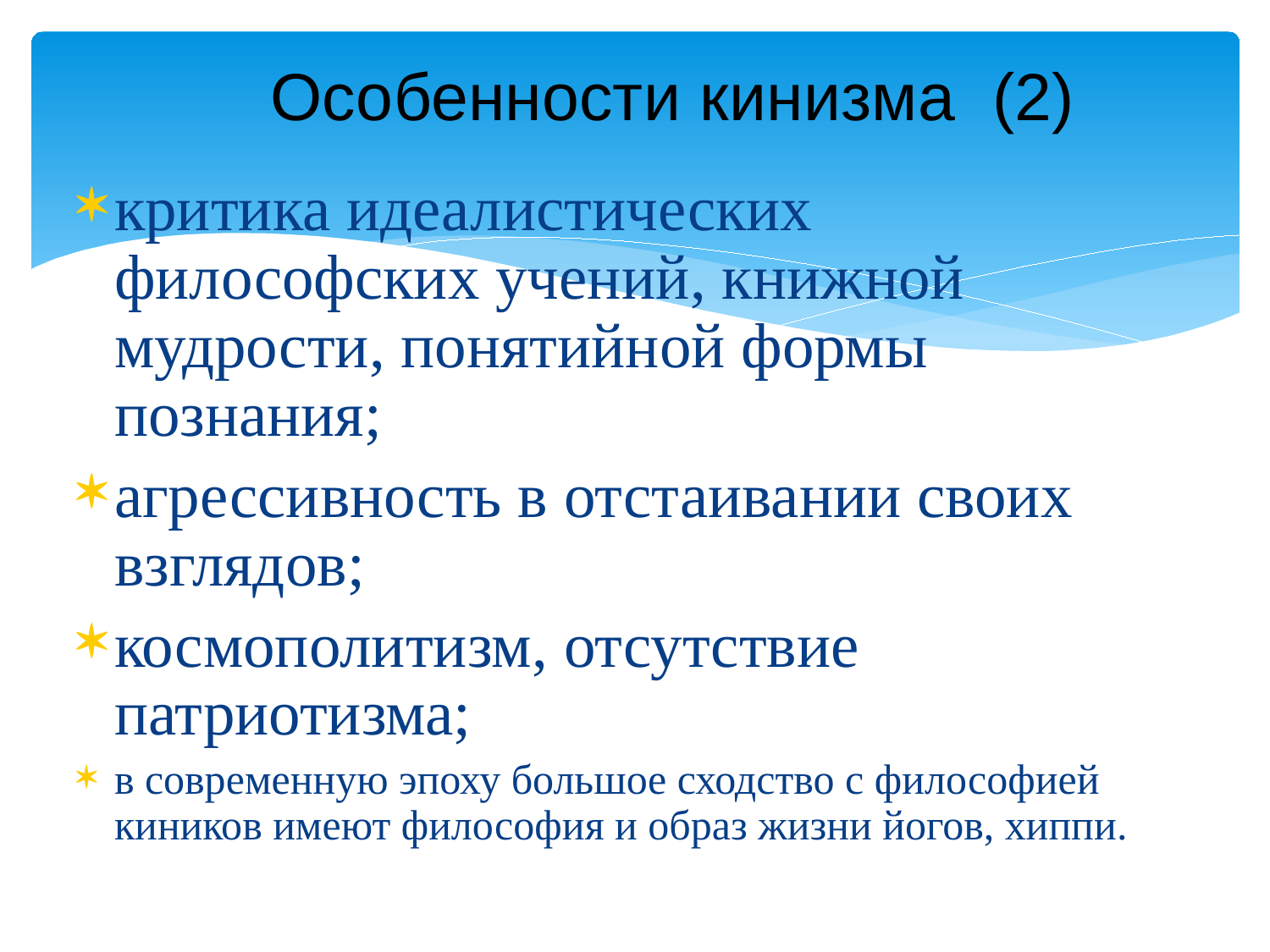

# Особенности кинизма  (2)
критика идеалистических философских учений, книжной мудрости, понятийной формы познания;
агрессивность в отстаивании своих взглядов;
космополитизм, отсутствие патриотизма;
в современную эпоху большое сходство с философией киников имеют философия и образ жизни йогов, хиппи.